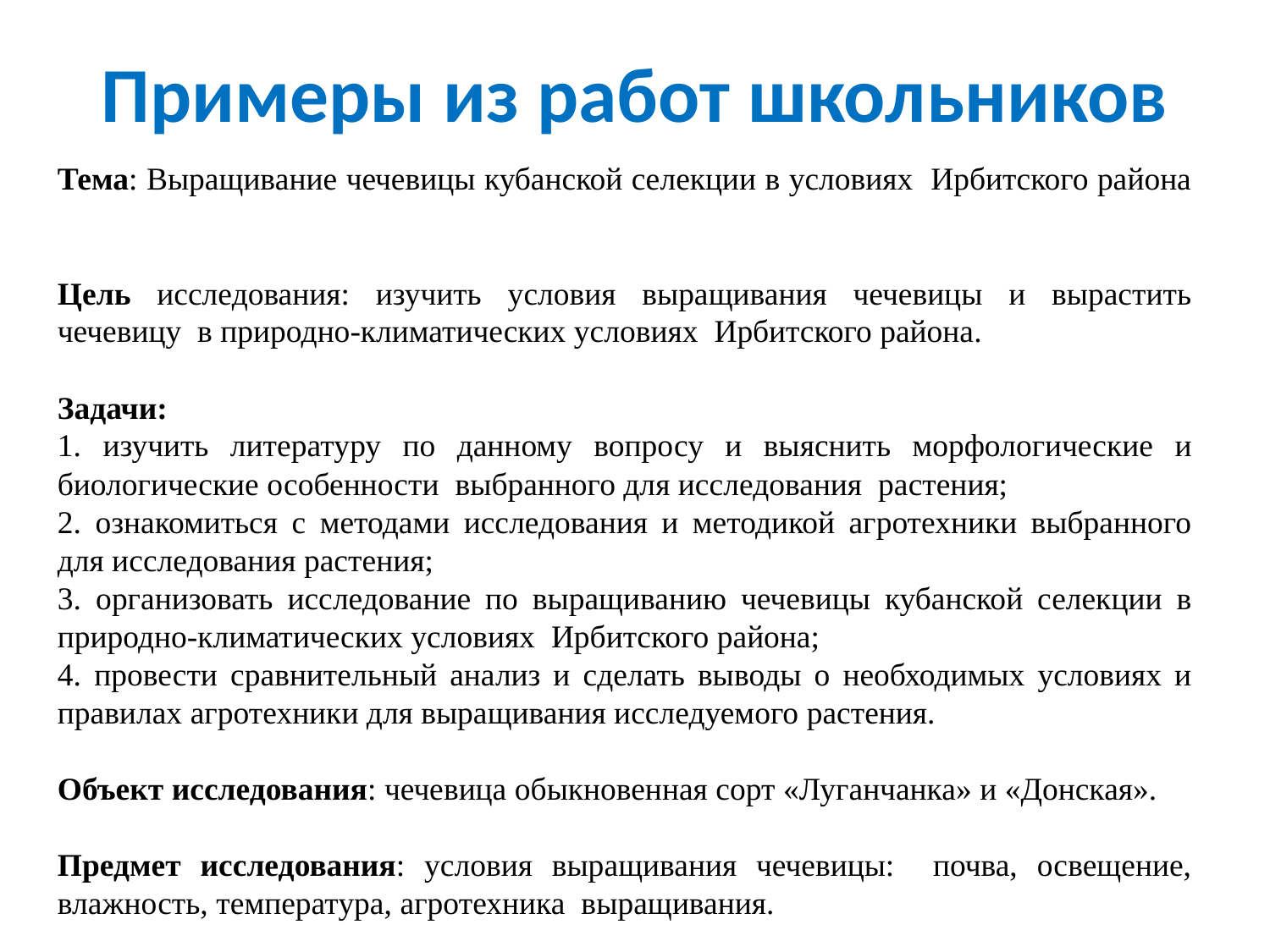

Примеры из работ школьников
Тема: Выращивание чечевицы кубанской селекции в условиях  Ирбитского района

Цель исследования: изучить условия выращивания чечевицы и вырастить чечевицу  в природно-климатических условиях  Ирбитского района.

Задачи:
1. изучить литературу по данному вопросу и выяснить морфологические и биологические особенности  выбранного для исследования  растения;
2. ознакомиться с методами исследования и методикой агротехники выбранного для исследования растения;
3. организовать исследование по выращиванию чечевицы кубанской селекции в природно-климатических условиях  Ирбитского района;
4. провести сравнительный анализ и сделать выводы о необходимых условиях и правилах агротехники для выращивания исследуемого растения.

Объект исследования: чечевица обыкновенная сорт «Луганчанка» и «Донская».

Предмет исследования: условия выращивания чечевицы:  почва, освещение, влажность, температура, агротехника  выращивания.